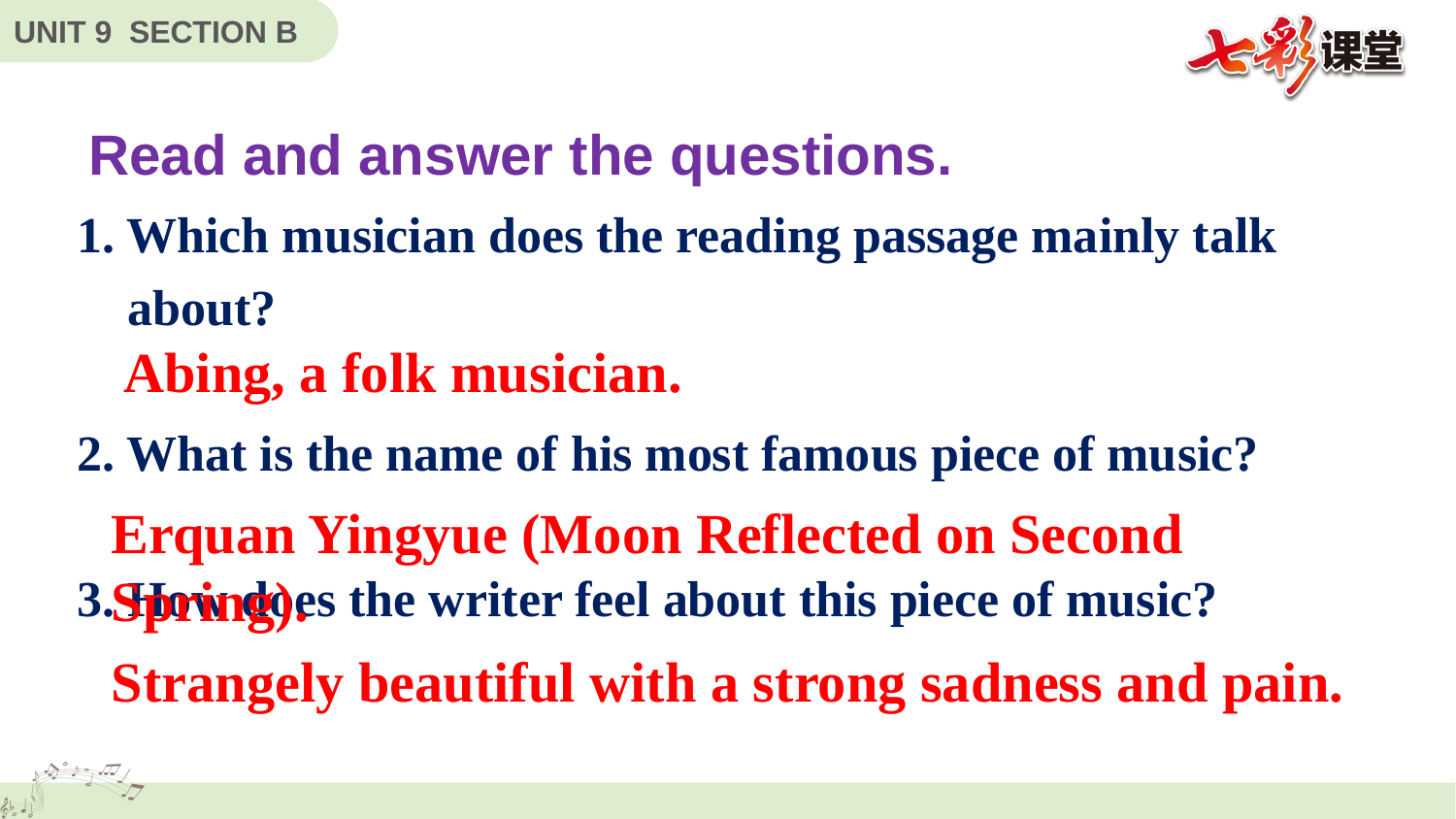

Read and answer the questions.
1. Which musician does the reading passage mainly talk
    about?

2. What is the name of his most famous piece of music?

3. How does the writer feel about this piece of music?
Abing, a folk musician.
Erquan Yingyue (Moon Reflected on Second Spring).
Strangely beautiful with a strong sadness and pain.